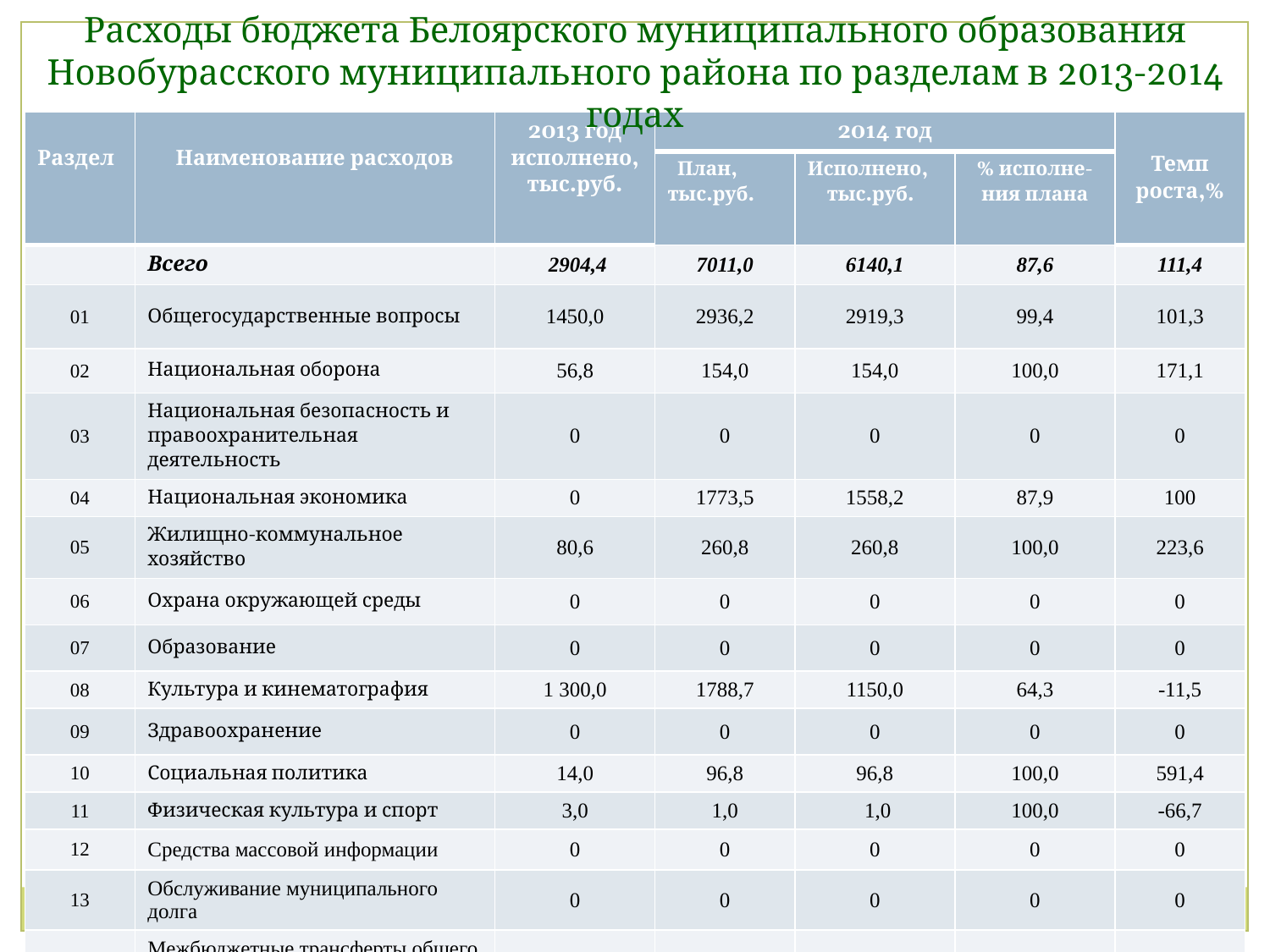

Расходы бюджета Белоярского муниципального образования
Новобурасского муниципального района по разделам в 2013-2014 годах
| Раздел | Наименование расходов | 2013 год исполнено, тыс.руб. | 2014 год |  |  | Темп роста,% |
| --- | --- | --- | --- | --- | --- | --- |
|  |  |  | План, тыс.руб. | Исполнено, тыс.руб. | % исполне- ния плана |  |
|  | Всего | 2904,4 | 7011,0 | 6140,1 | 87,6 | 111,4 |
| 01 | Общегосударственные вопросы | 1450,0 | 2936,2 | 2919,3 | 99,4 | 101,3 |
| 02 | Национальная оборона | 56,8 | 154,0 | 154,0 | 100,0 | 171,1 |
| 03 | Национальная безопасность и правоохранительная деятельность | 0 | 0 | 0 | 0 | 0 |
| 04 | Национальная экономика | 0 | 1773,5 | 1558,2 | 87,9 | 100 |
| 05 | Жилищно-коммунальное хозяйство | 80,6 | 260,8 | 260,8 | 100,0 | 223,6 |
| 06 | Охрана окружающей среды | 0 | 0 | 0 | 0 | 0 |
| 07 | Образование | 0 | 0 | 0 | 0 | 0 |
| 08 | Культура и кинематография | 1 300,0 | 1788,7 | 1150,0 | 64,3 | -11,5 |
| 09 | Здравоохранение | 0 | 0 | 0 | 0 | 0 |
| 10 | Социальная политика | 14,0 | 96,8 | 96,8 | 100,0 | 591,4 |
| 11 | Физическая культура и спорт | 3,0 | 1,0 | 1,0 | 100,0 | -66,7 |
| 12 | Средства массовой информации | 0 | 0 | 0 | 0 | 0 |
| 13 | Обслуживание муниципального долга | 0 | 0 | 0 | 0 | 0 |
| 14 | Межбюджетные трансферты общего характера бюджетам поселений | 0 | 0 | 0 | 0 | 0 |